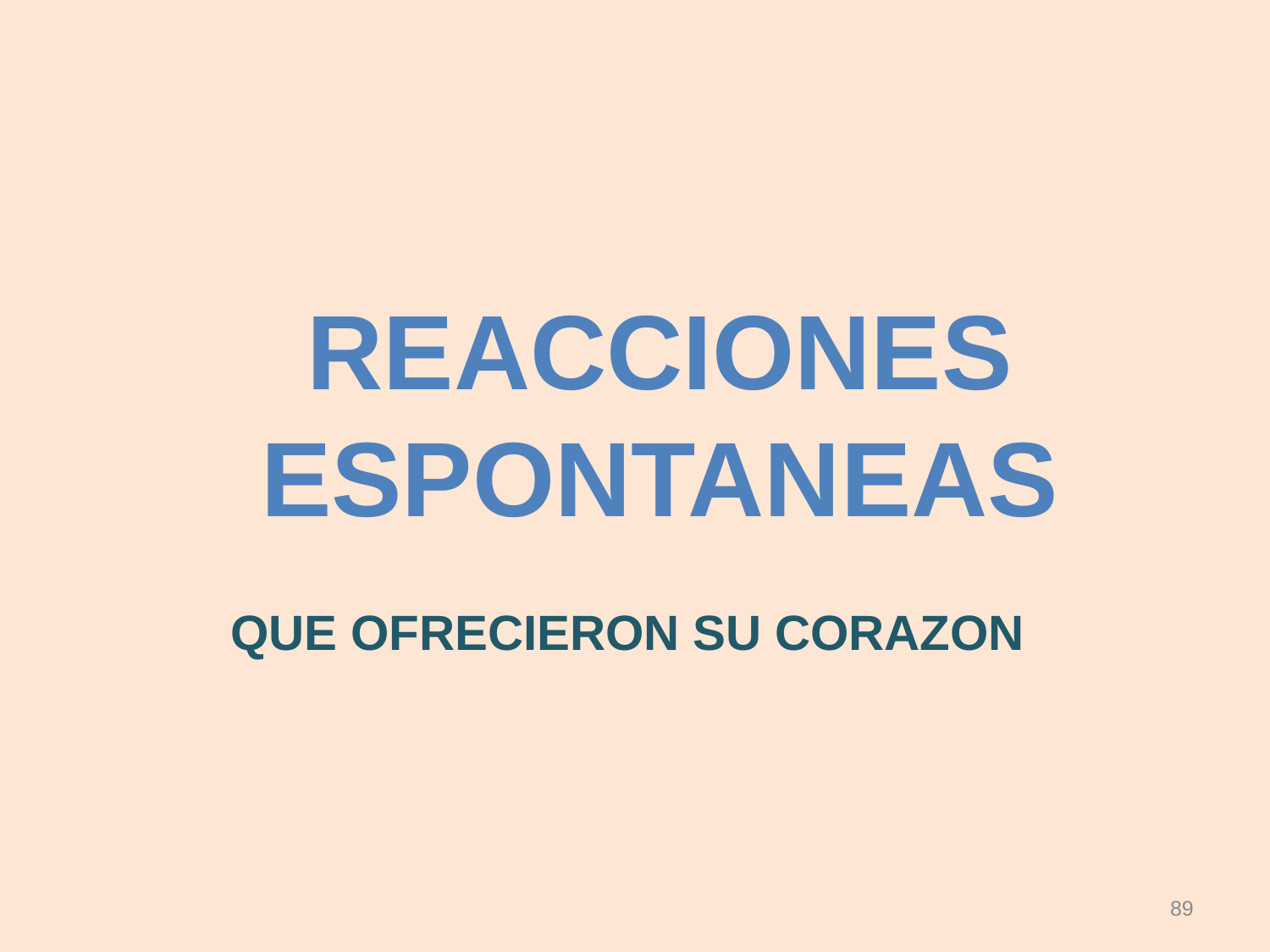

REACCIONES ESPONTANEAS
QUE OFRECIERON SU CORAZON

89